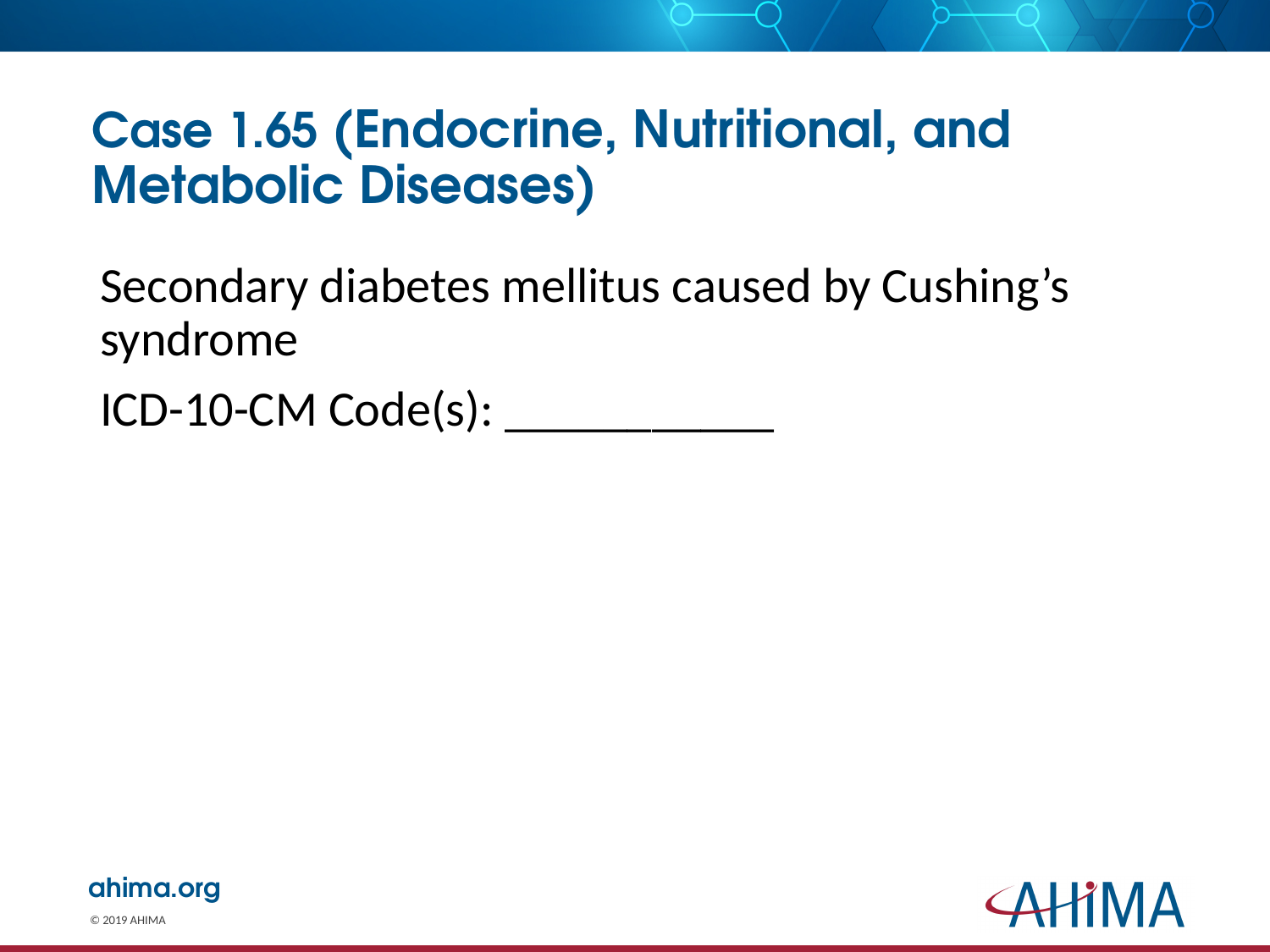

# Case 1.65 (Endocrine, Nutritional, and Metabolic Diseases)
Secondary diabetes mellitus caused by Cushing’s syndrome
ICD-10-CM Code(s): ___________